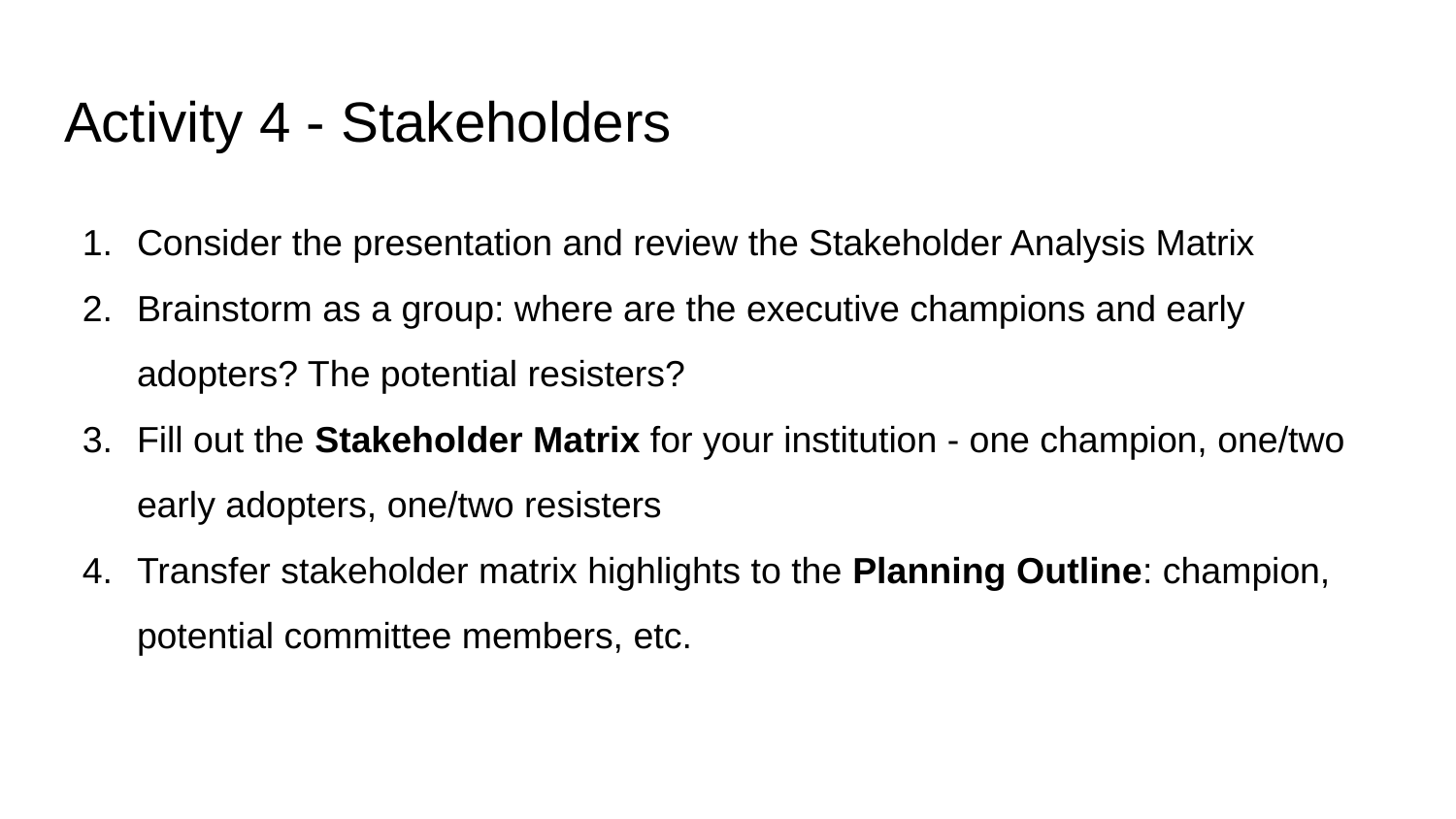

# Activity 4 - Stakeholders
Consider the presentation and review the Stakeholder Analysis Matrix
Brainstorm as a group: where are the executive champions and early adopters? The potential resisters?
Fill out the Stakeholder Matrix for your institution - one champion, one/two early adopters, one/two resisters
Transfer stakeholder matrix highlights to the Planning Outline: champion, potential committee members, etc.